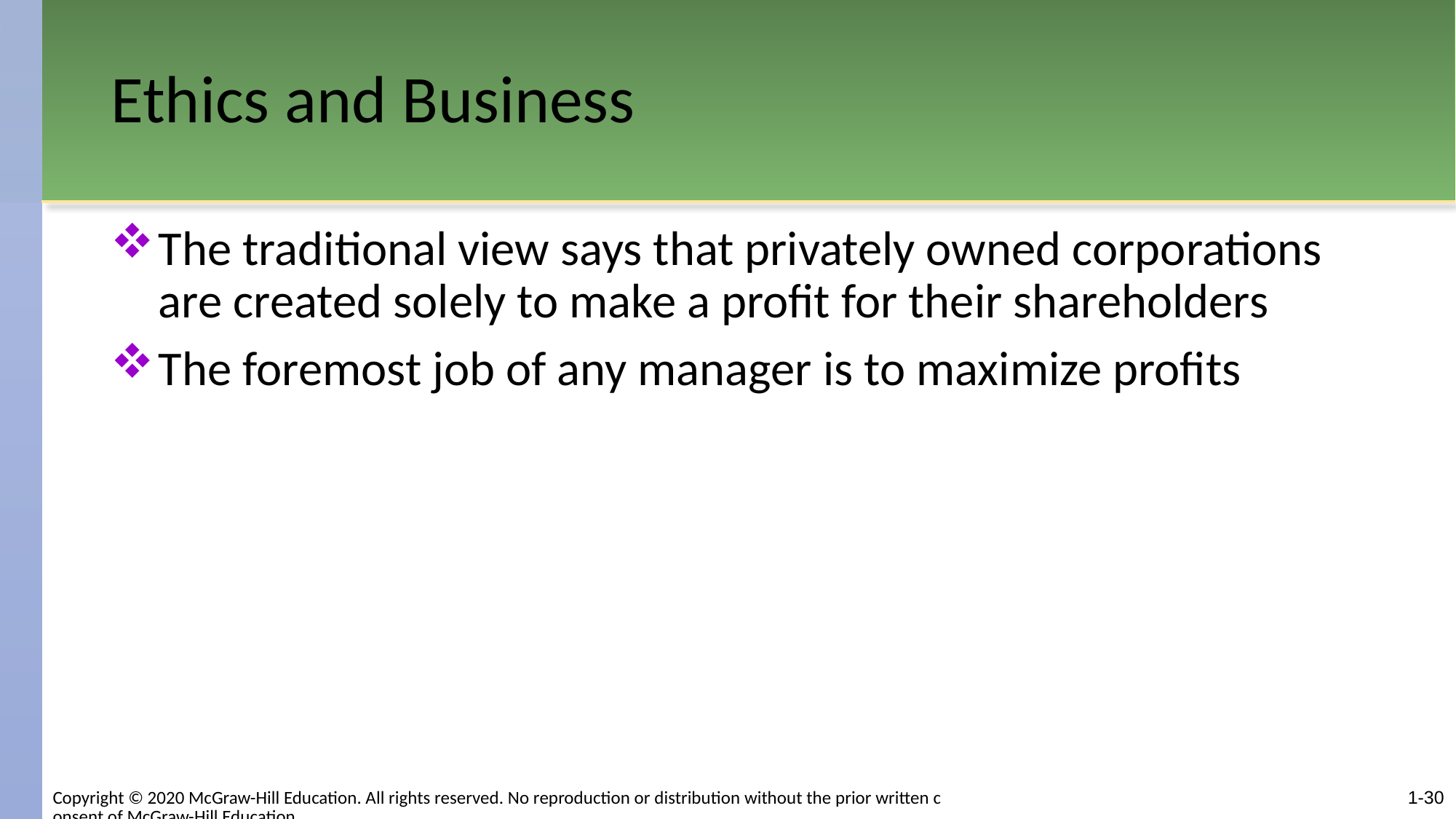

# Ethics and Business
The traditional view says that privately owned corporations are created solely to make a profit for their shareholders
The foremost job of any manager is to maximize profits
1-30
Copyright © 2020 McGraw-Hill Education. All rights reserved. No reproduction or distribution without the prior written consent of McGraw-Hill Education.